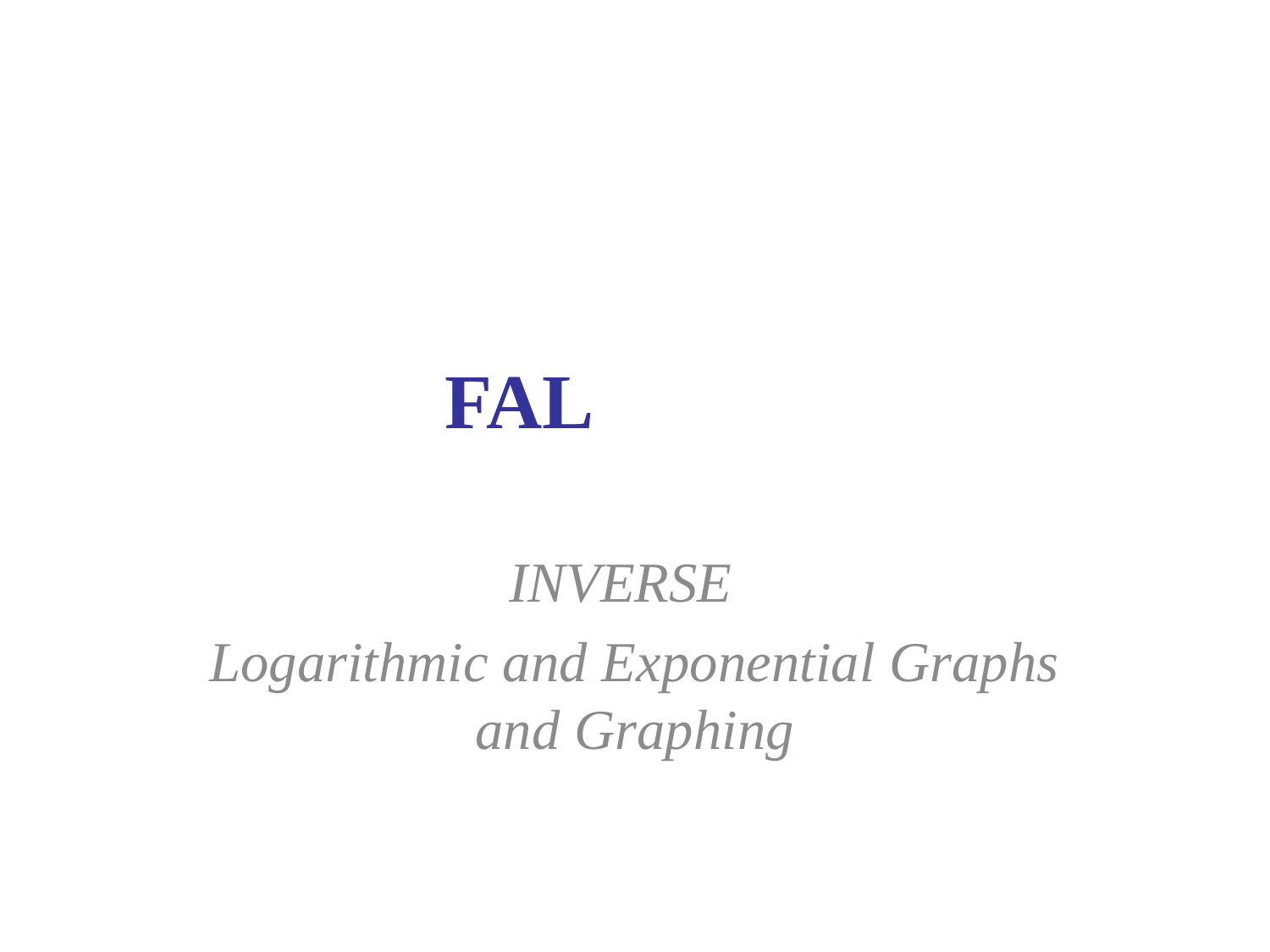

# FAL
INVERSE
Logarithmic and Exponential Graphs and Graphing